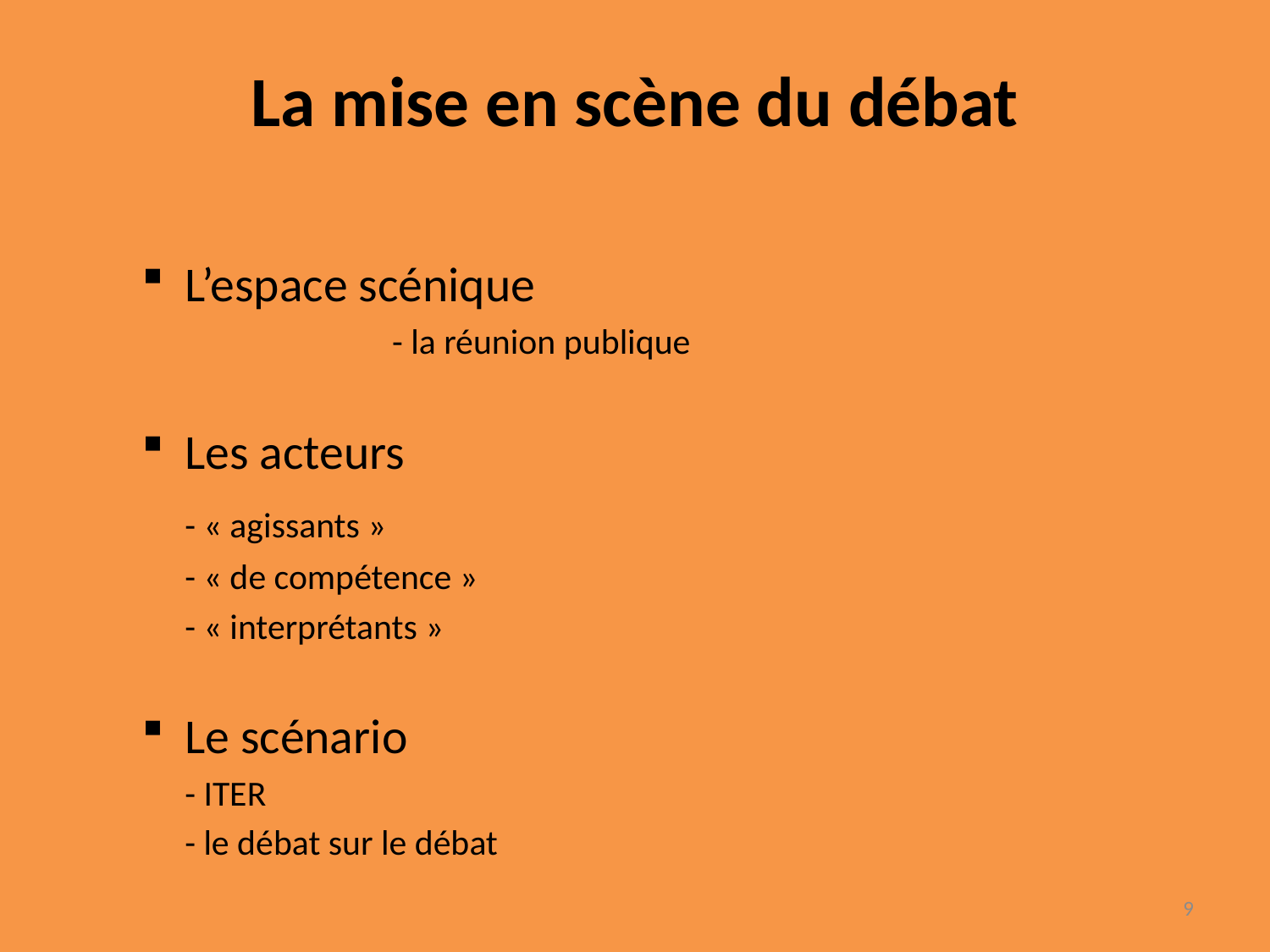

# La mise en scène du débat

L’espace scénique
   - la réunion publique

Les acteurs
			- « agissants »
			- « de compétence »
			- « interprétants »

Le scénario
			- ITER
			- le débat sur le débat

9